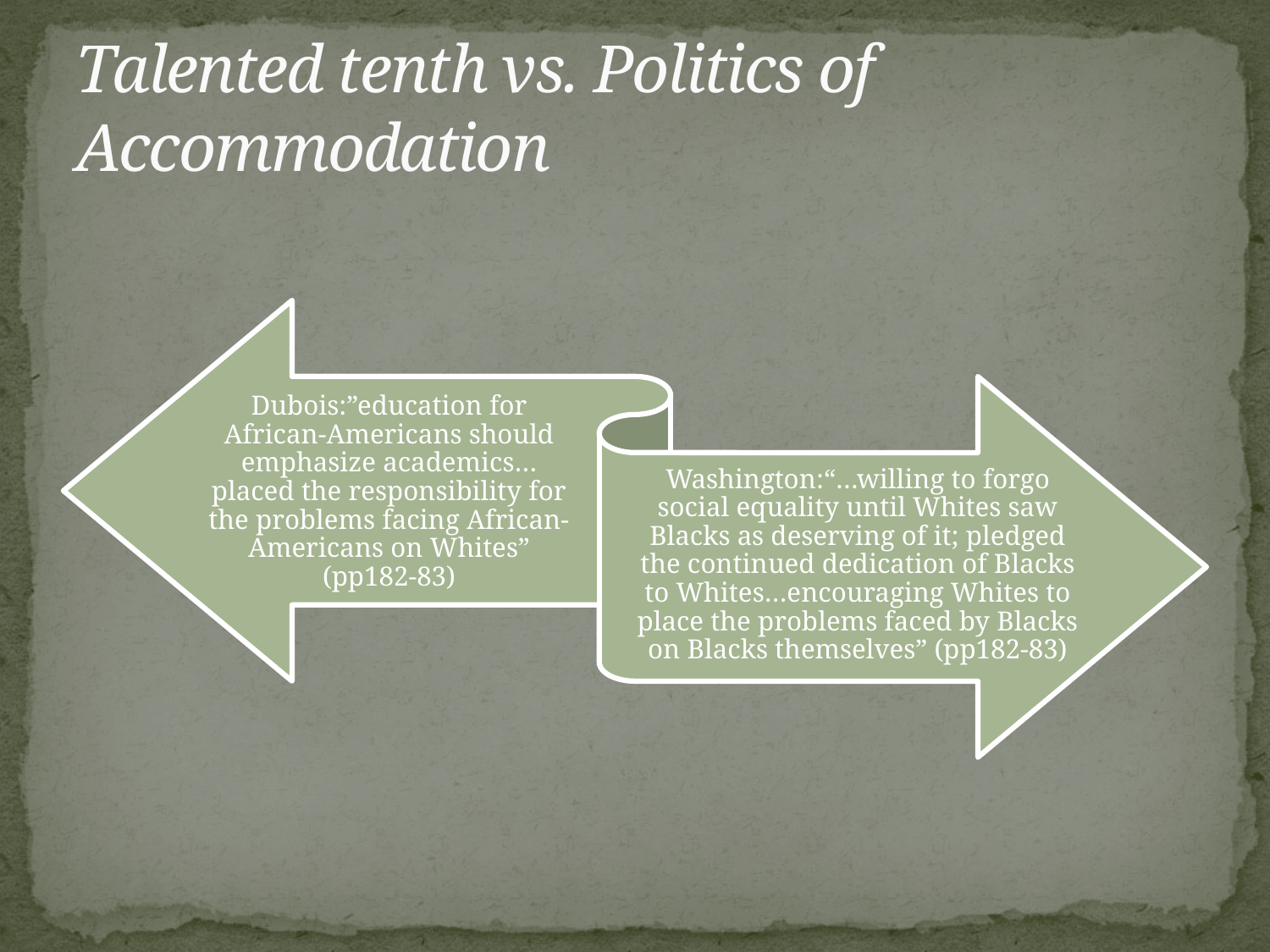

# Talented tenth vs. Politics of Accommodation
Dubois:”education for African-Americans should emphasize academics…placed the responsibility for the problems facing African-Americans on Whites” (pp182-83)
Washington:“…willing to forgo social equality until Whites saw Blacks as deserving of it; pledged the continued dedication of Blacks to Whites…encouraging Whites to place the problems faced by Blacks on Blacks themselves” (pp182-83)